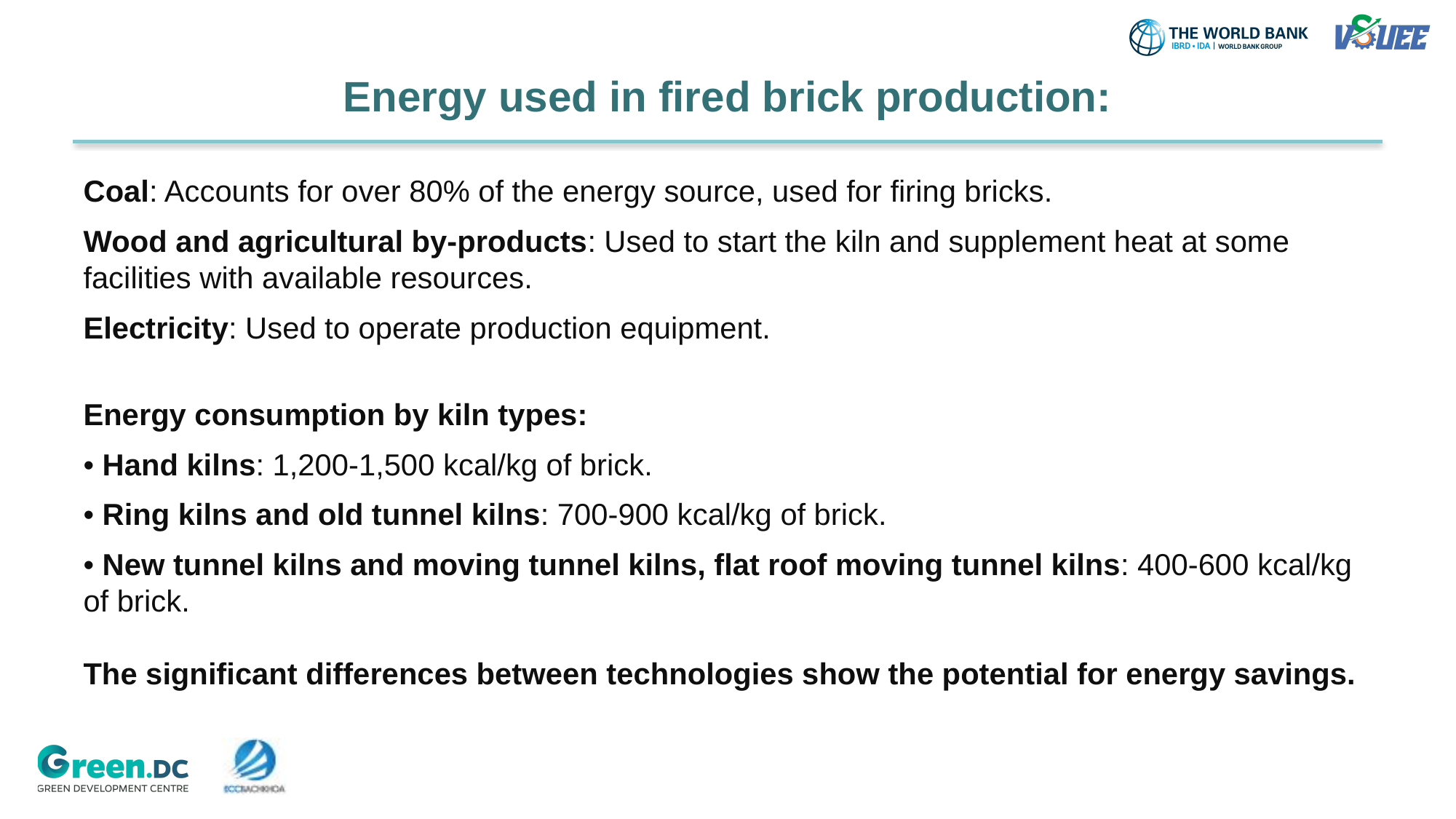

# Energy used in fired brick production:
Coal: Accounts for over 80% of the energy source, used for firing bricks.
Wood and agricultural by-products: Used to start the kiln and supplement heat at some facilities with available resources.
Electricity: Used to operate production equipment.

Energy consumption by kiln types:
• Hand kilns: 1,200-1,500 kcal/kg of brick.
• Ring kilns and old tunnel kilns: 700-900 kcal/kg of brick.
• New tunnel kilns and moving tunnel kilns, flat roof moving tunnel kilns: 400-600 kcal/kg of brick.
The significant differences between technologies show the potential for energy savings.